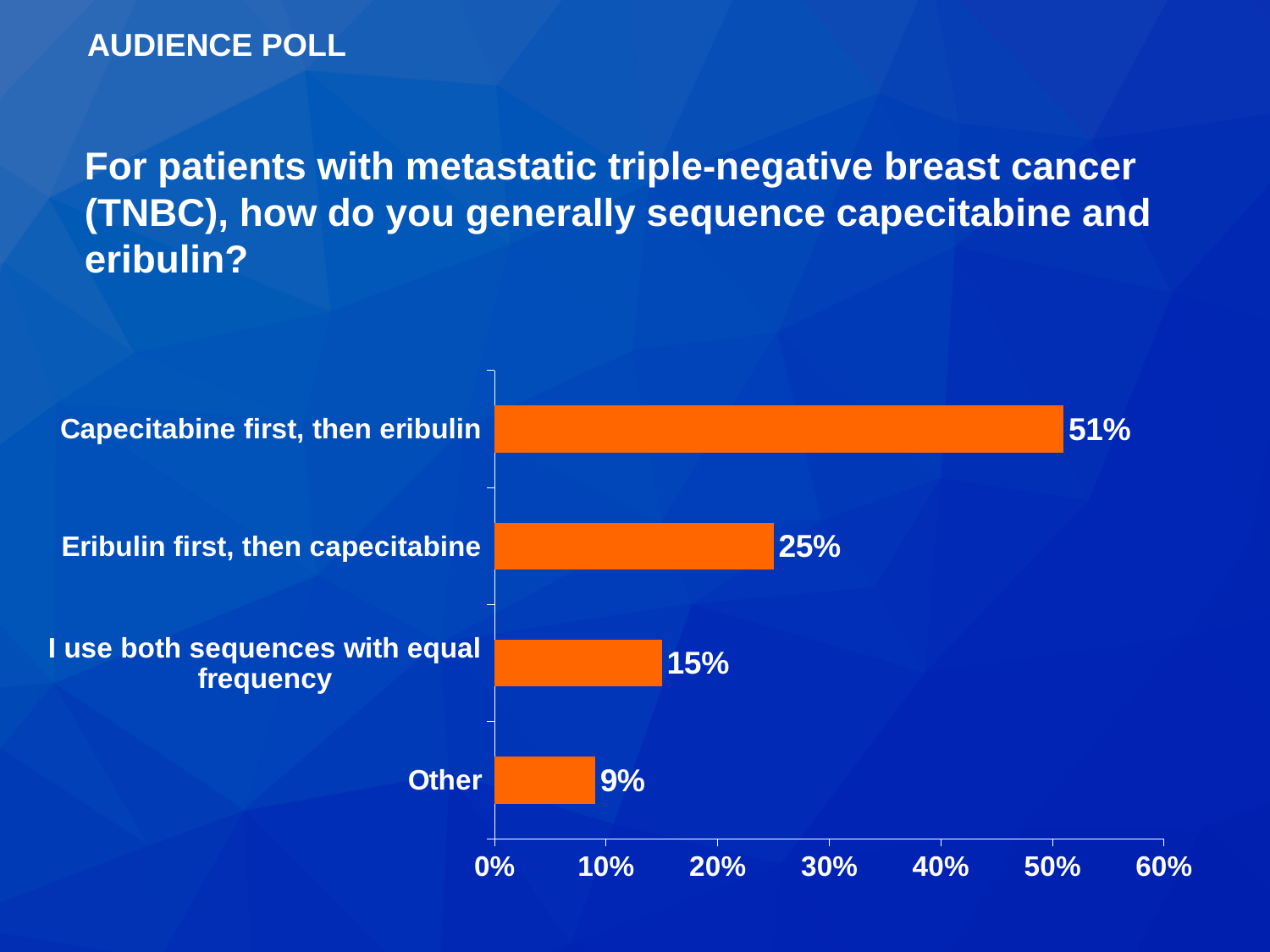

AUDIENCE POLL
For patients with metastatic triple-negative breast cancer (TNBC), how do you generally sequence capecitabine and eribulin?

### Chart

| Category | Series 1 |
|---|---|
| Other | 0.09 |
| I use both sequences with equal frequency | 0.15 |
| Eribulin first, then capecitabine | 0.25 |
| Capecitabine first, then eribulin | 0.51 |